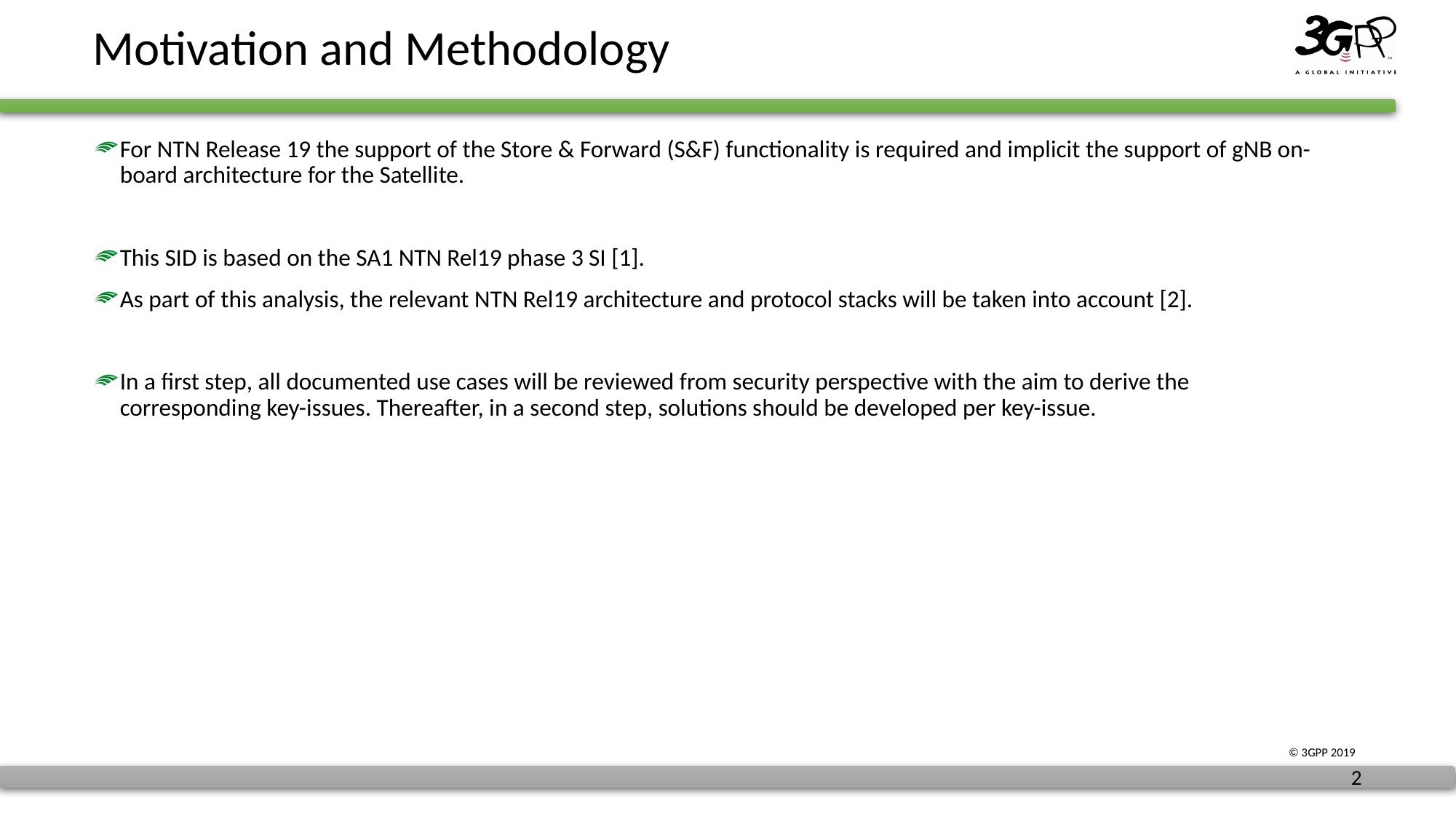

# Motivation and Methodology
For NTN Release 19 the support of the Store & Forward (S&F) functionality is required and implicit the support of gNB on-board architecture for the Satellite.

This SID is based on the SA1 NTN Rel19 phase 3 SI [1].
As part of this analysis, the relevant NTN Rel19 architecture and protocol stacks will be taken into account [2].

In a first step, all documented use cases will be reviewed from security perspective with the aim to derive the corresponding key-issues. Thereafter, in a second step, solutions should be developed per key-issue.